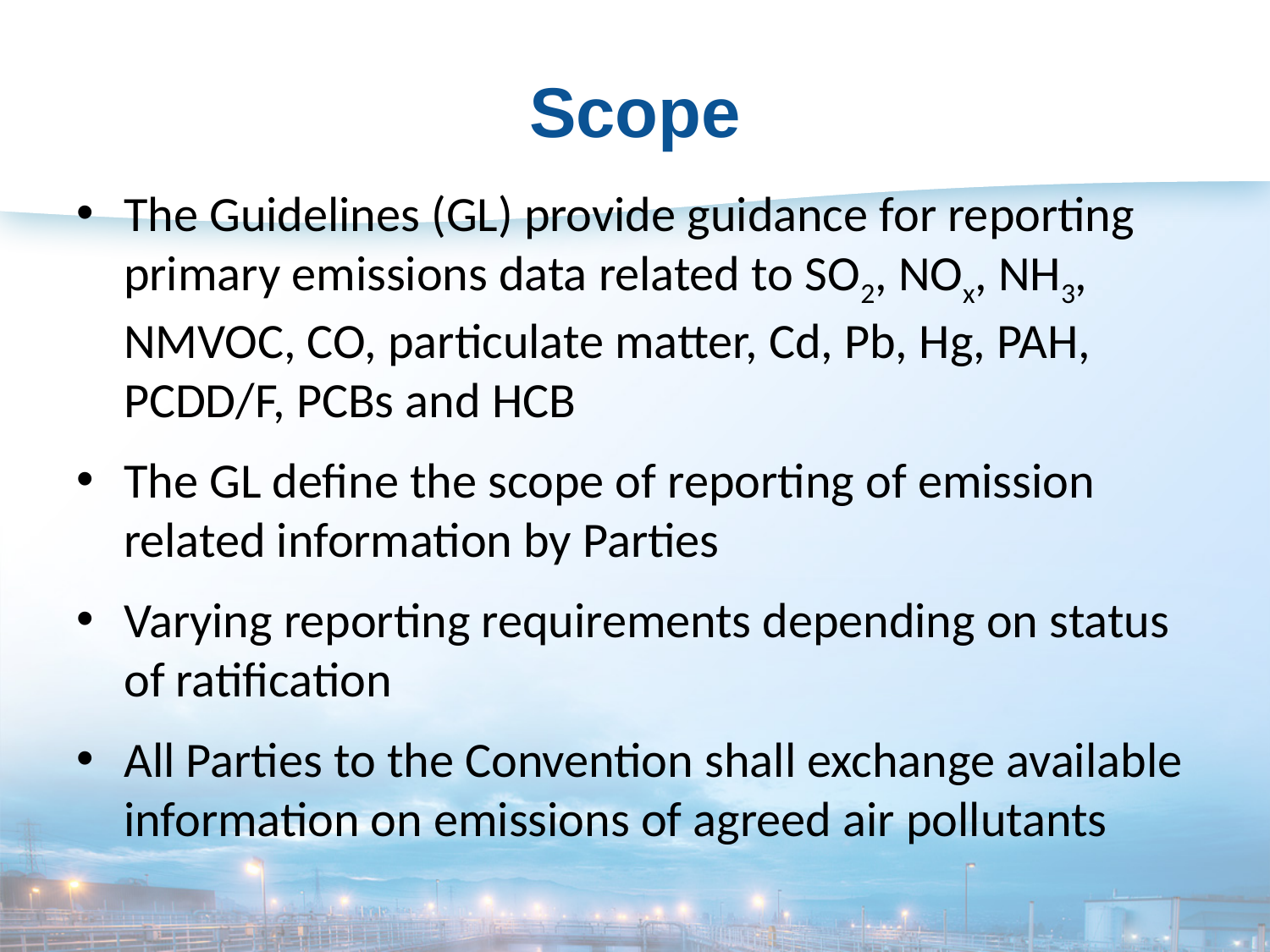

# Scope
The Guidelines (GL) provide guidance for reporting primary emissions data related to SO2, NOx, NH3, NMVOC, CO, particulate matter, Cd, Pb, Hg, PAH, PCDD/F, PCBs and HCB
The GL define the scope of reporting of emission related information by Parties
Varying reporting requirements depending on status of ratification
All Parties to the Convention shall exchange available information on emissions of agreed air pollutants